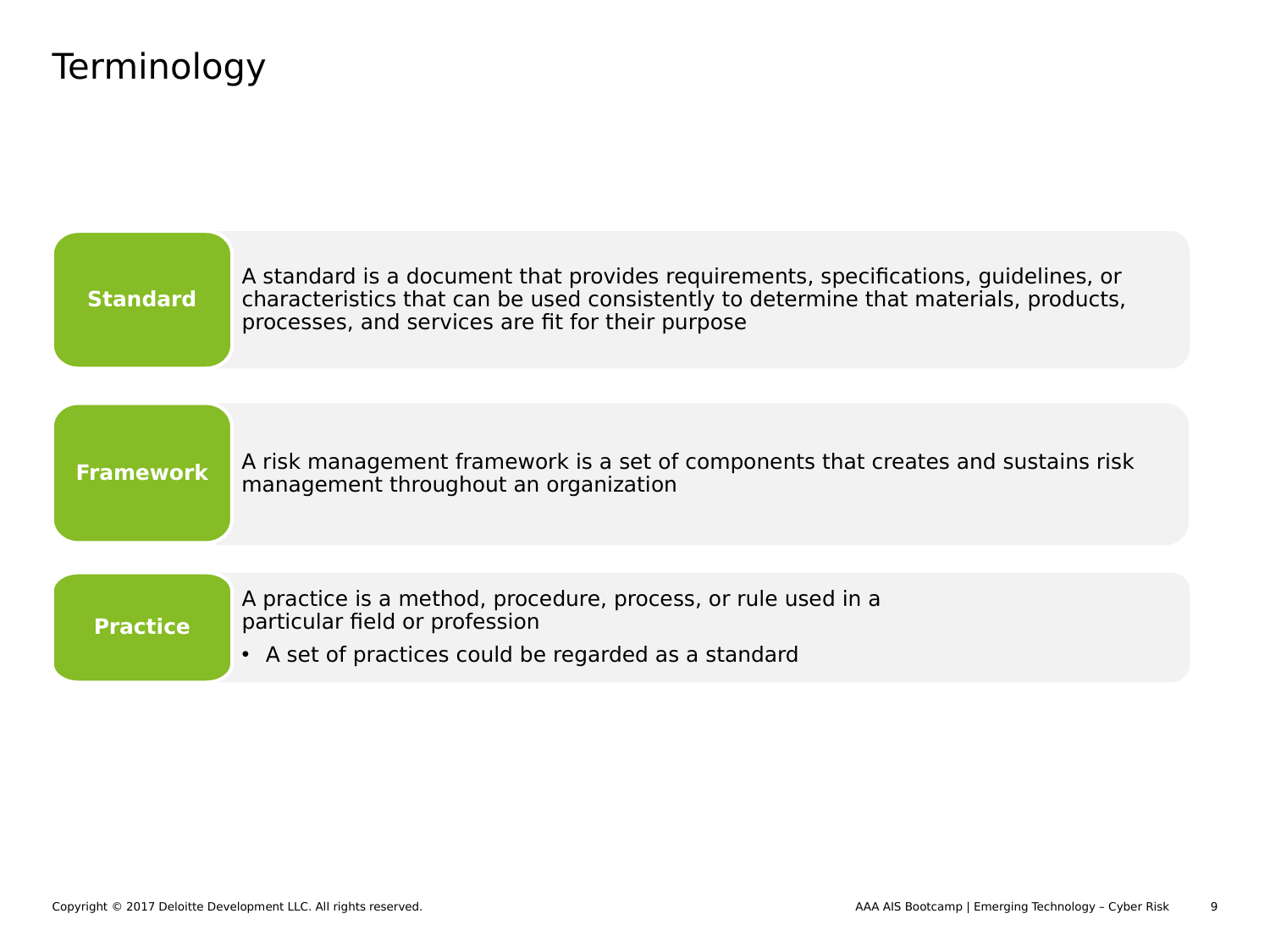

# Terminology

Standard
A standard is a document that provides requirements, specifications, guidelines, or characteristics that can be used consistently to determine that materials, products, processes, and services are fit for their purpose
Framework
A risk management framework is a set of components that creates and sustains risk management throughout an organization
Practice
A practice is a method, procedure, process, or rule used in a particular field or profession
A set of practices could be regarded as a standard